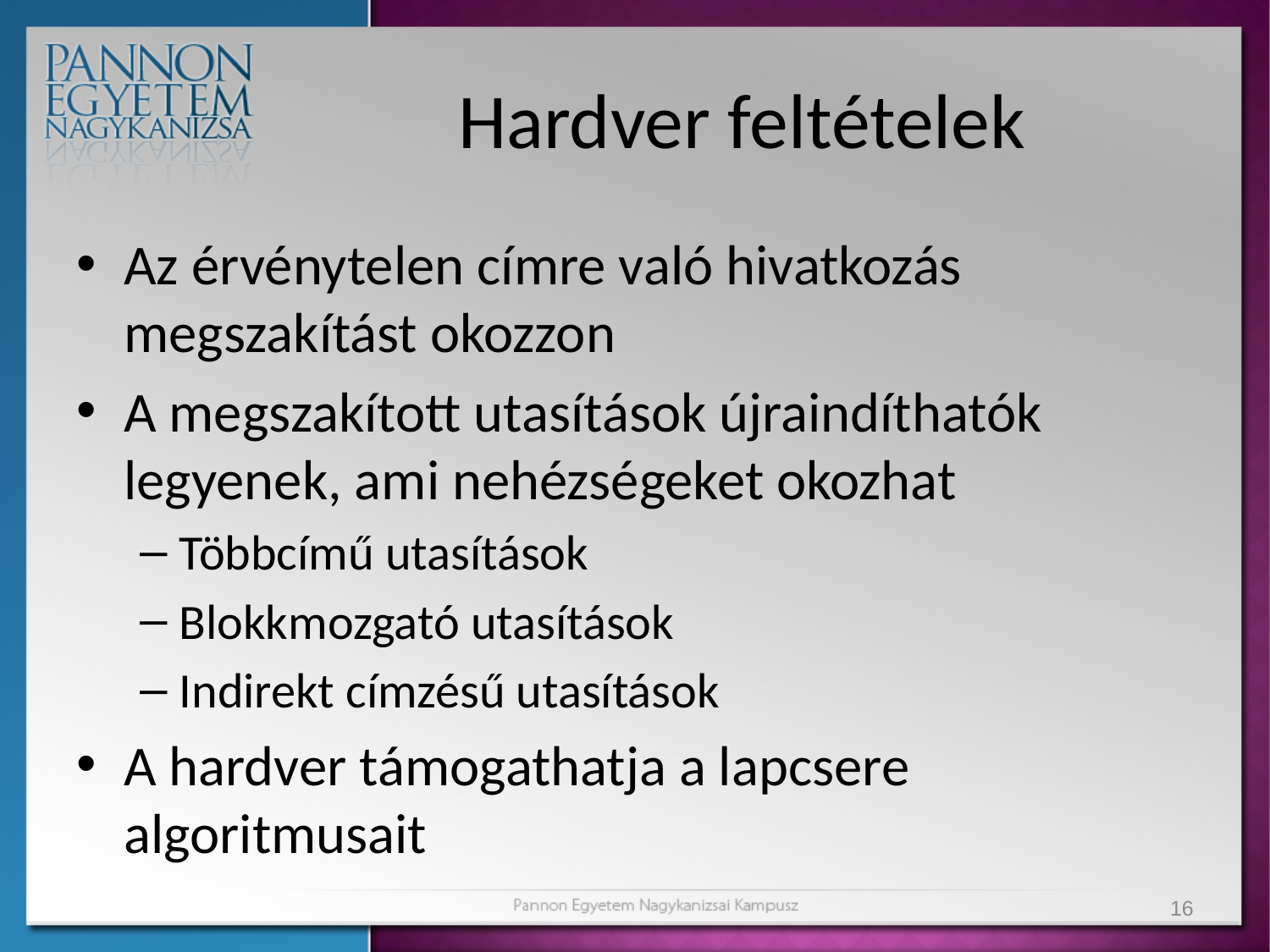

# Hardver feltételek
Az érvénytelen címre való hivatkozás megszakítást okozzon
A megszakított utasítások újraindíthatók legyenek, ami nehézségeket okozhat
Többcímű utasítások
Blokkmozgató utasítások
Indirekt címzésű utasítások
A hardver támogathatja a lapcsere algoritmusait
16